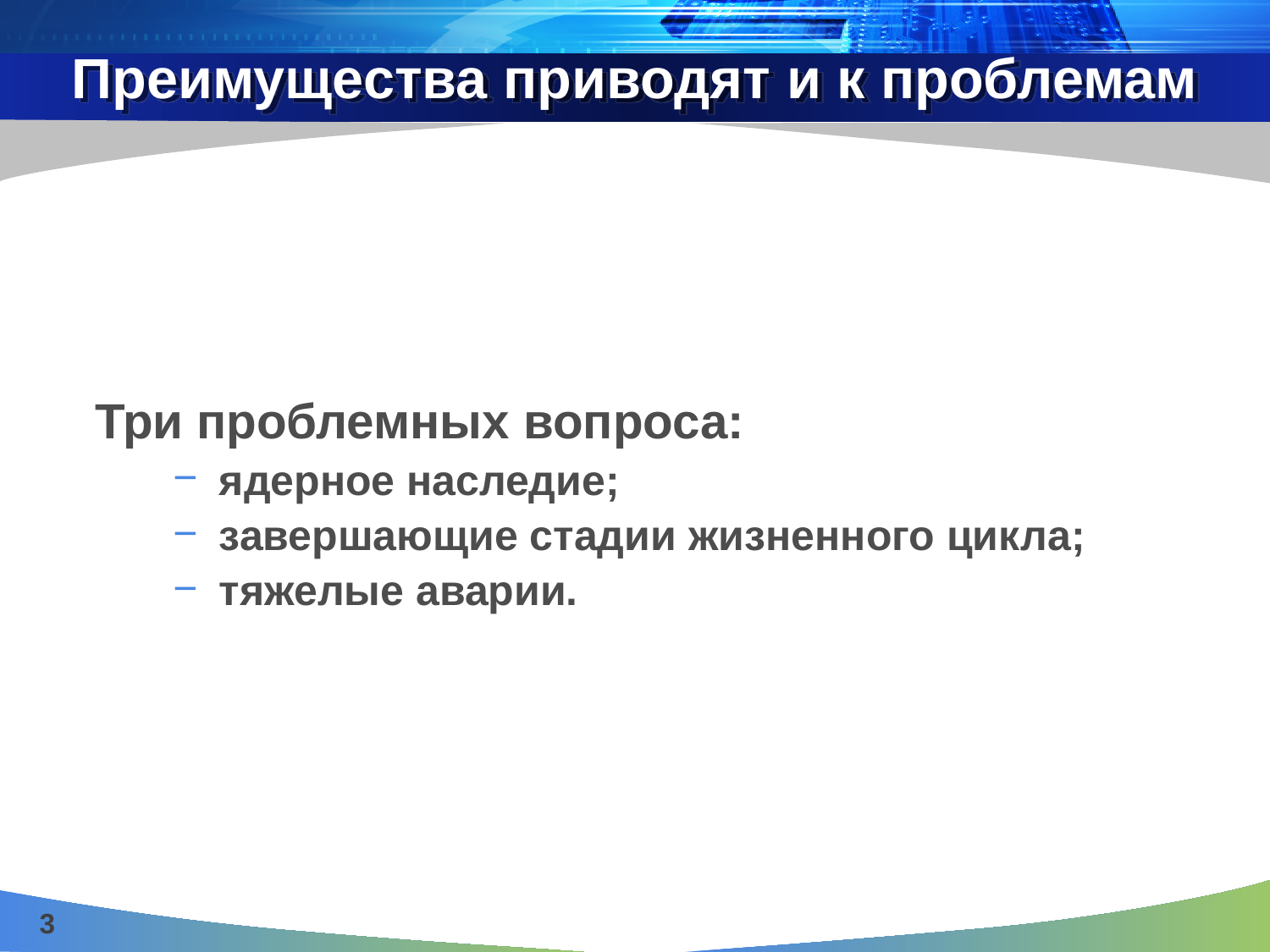

# Преимущества приводят и к проблемам
Три проблемных вопроса:
ядерное наследие;
завершающие стадии жизненного цикла;
тяжелые аварии.
3